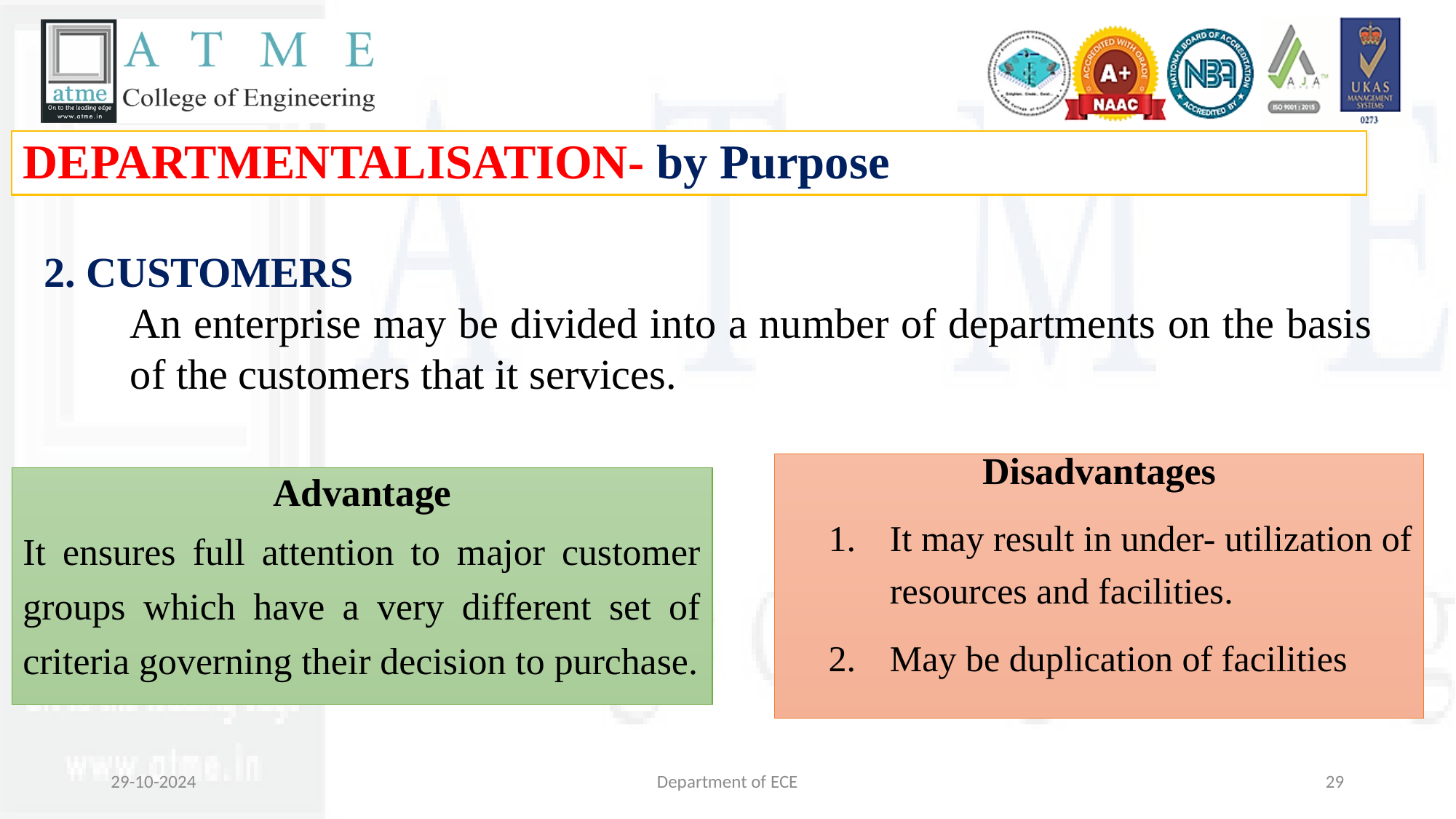

DEPARTMENTALISATION- by Purpose
2. CUSTOMERS
An enterprise may be divided into a number of departments on the basis of the customers that it services.
Disadvantages
It may result in under- utilization of resources and facilities.
May be duplication of facilities

Advantage
It ensures full attention to major customer groups which have a very different set of criteria governing their decision to purchase.

29-10-2024
Department of ECE
29